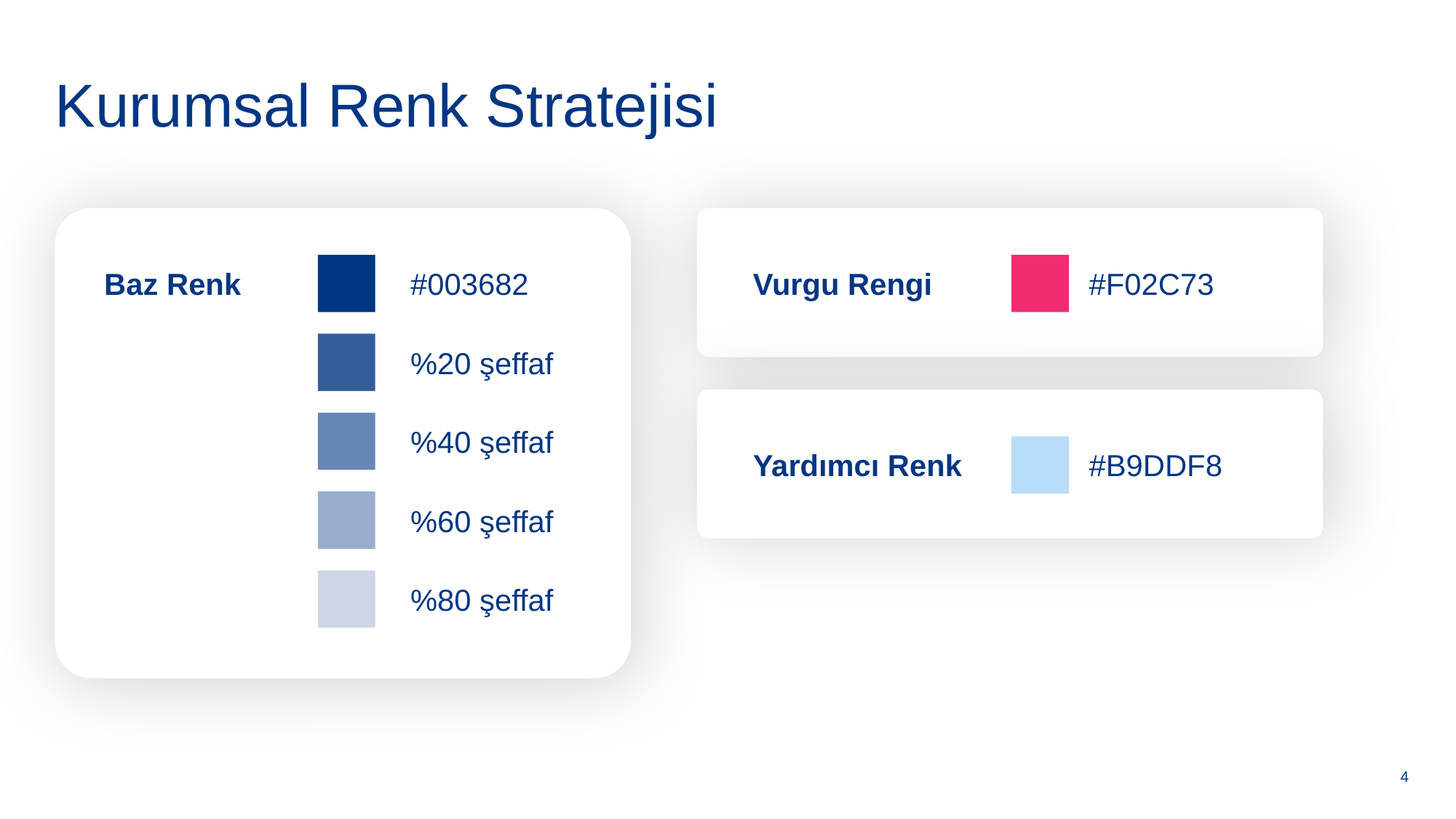

Kurumsal Renk Stratejisi

Vurgu Rengi
#F02C73
Baz Renk
#003682

%20 şeffaf

%40 şeffaf

Yardımcı Renk
#B9DDF8

%60 şeffaf

%80 şeffaf
4